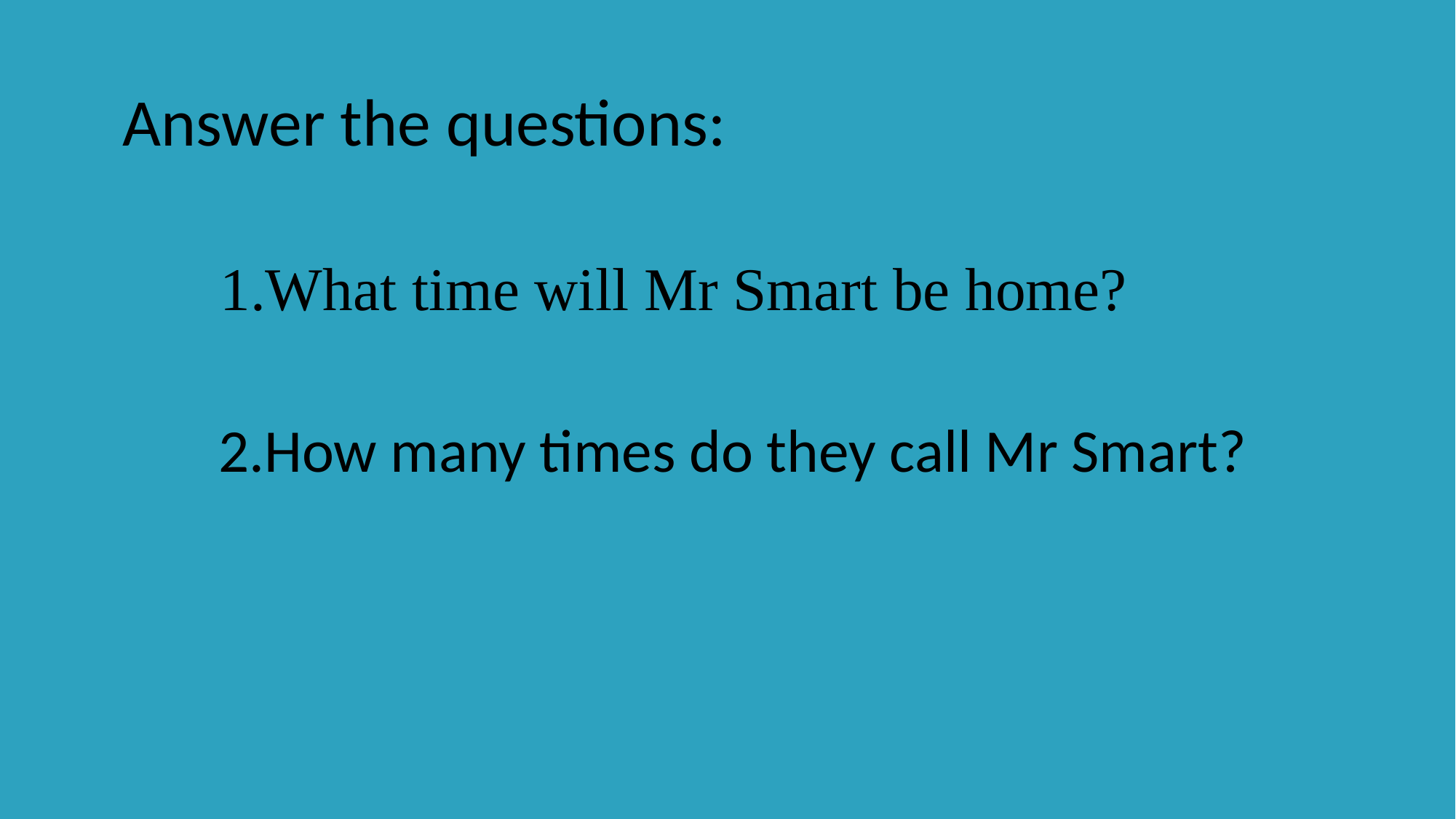

Answer the questions:
1.What time will Mr Smart be home?
2.How many times do they call Mr Smart?